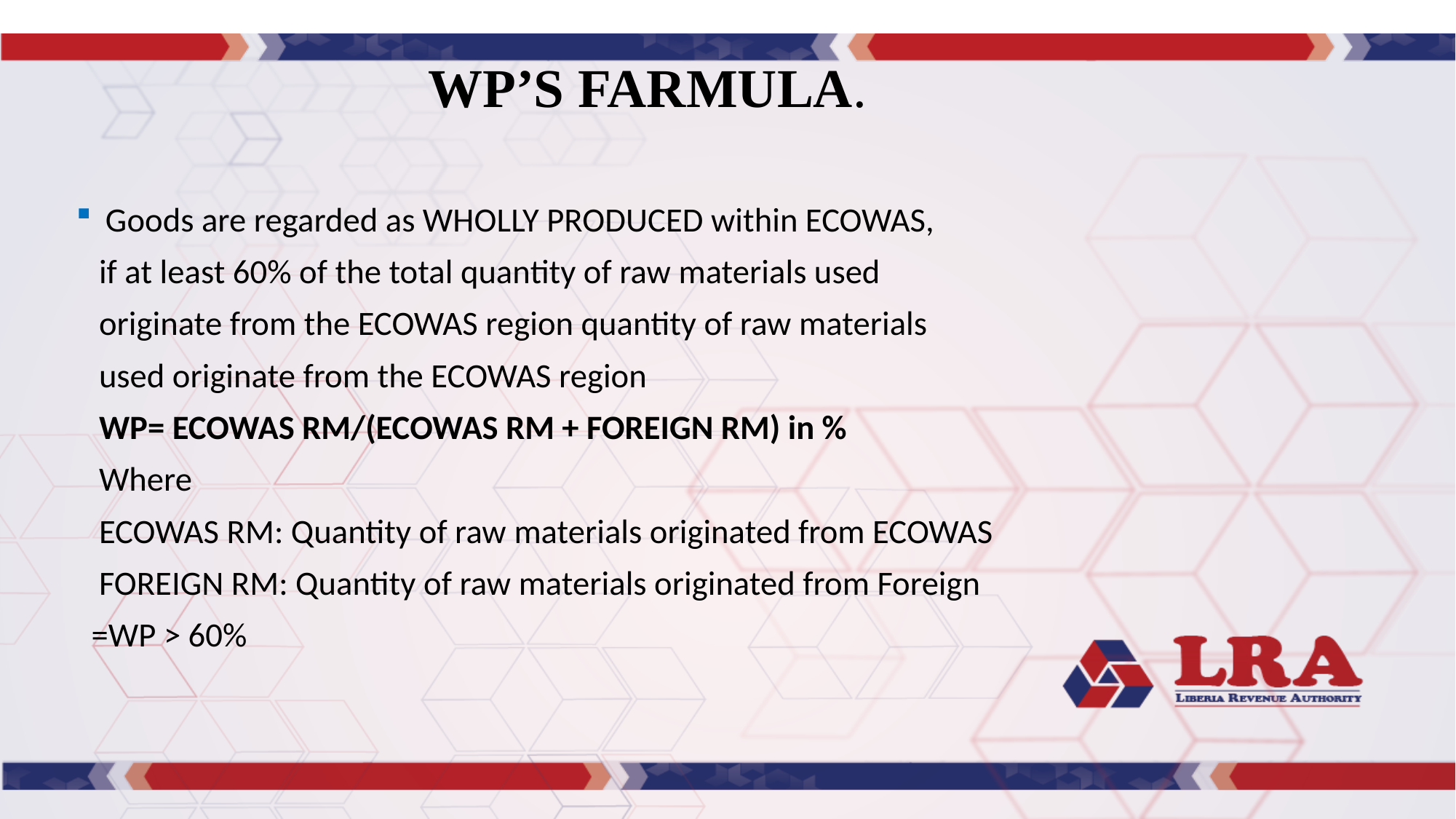

# WP’S FARMULA.
 Goods are regarded as WHOLLY PRODUCED within ECOWAS,
   if at least 60% of the total quantity of raw materials used
   originate from the ECOWAS region quantity of raw materials
   used originate from the ECOWAS region
   WP= ECOWAS RM/(ECOWAS RM + FOREIGN RM) in %
   Where
   ECOWAS RM: Quantity of raw materials originated from ECOWAS
   FOREIGN RM: Quantity of raw materials originated from Foreign
  =WP > 60%